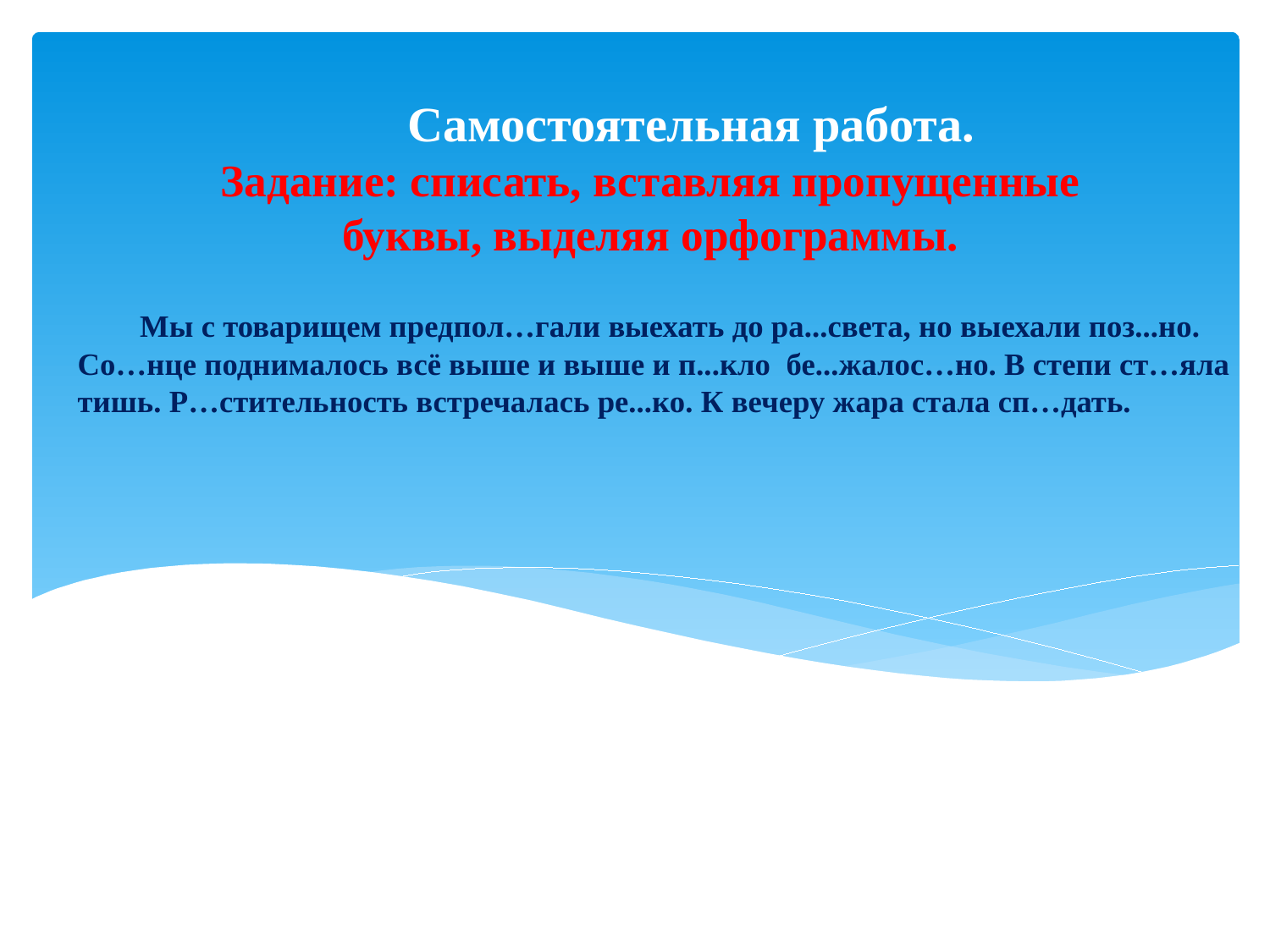

Самостоятельная работа.
Задание: списать, вставляя пропущенные буквы, выделяя орфограммы.
# Мы с товарищем предпол…гали выехать до ра...света, но выехали поз...но. Со…нце поднималось всё выше и выше и п...кло  бе...жалос…но. В степи ст…яла тишь. Р…стительность встречалась ре...ко. К вечеру жара стала сп…дать.